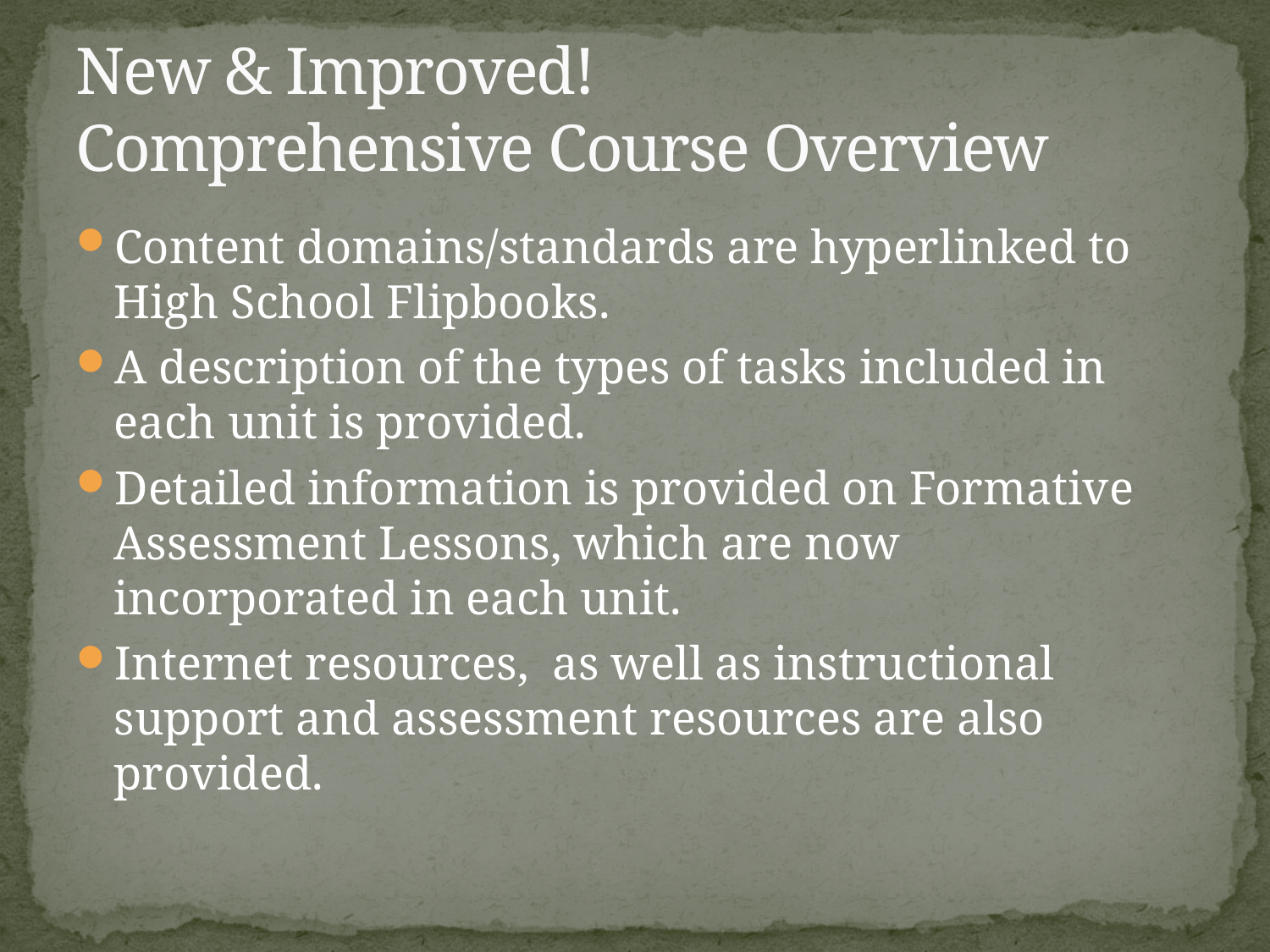

# New & Improved! Comprehensive Course Overview
Content domains/standards are hyperlinked to High School Flipbooks.
A description of the types of tasks included in each unit is provided.
Detailed information is provided on Formative Assessment Lessons, which are now incorporated in each unit.
Internet resources,  as well as instructional support and assessment resources are also provided.